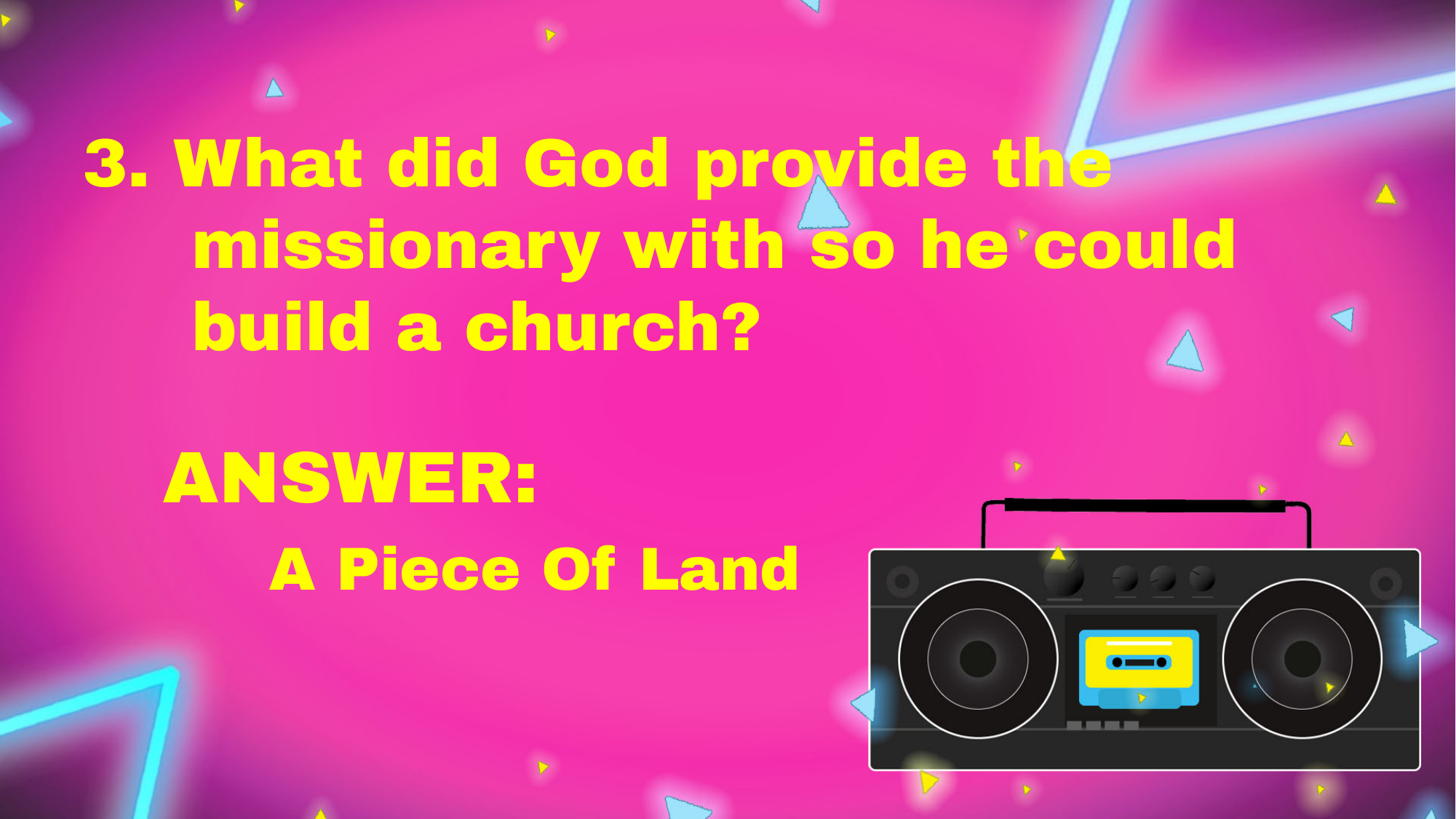

3. What did God provide the
	missionary with so he could
	build a church?

ANSWER:
A Piece Of Land